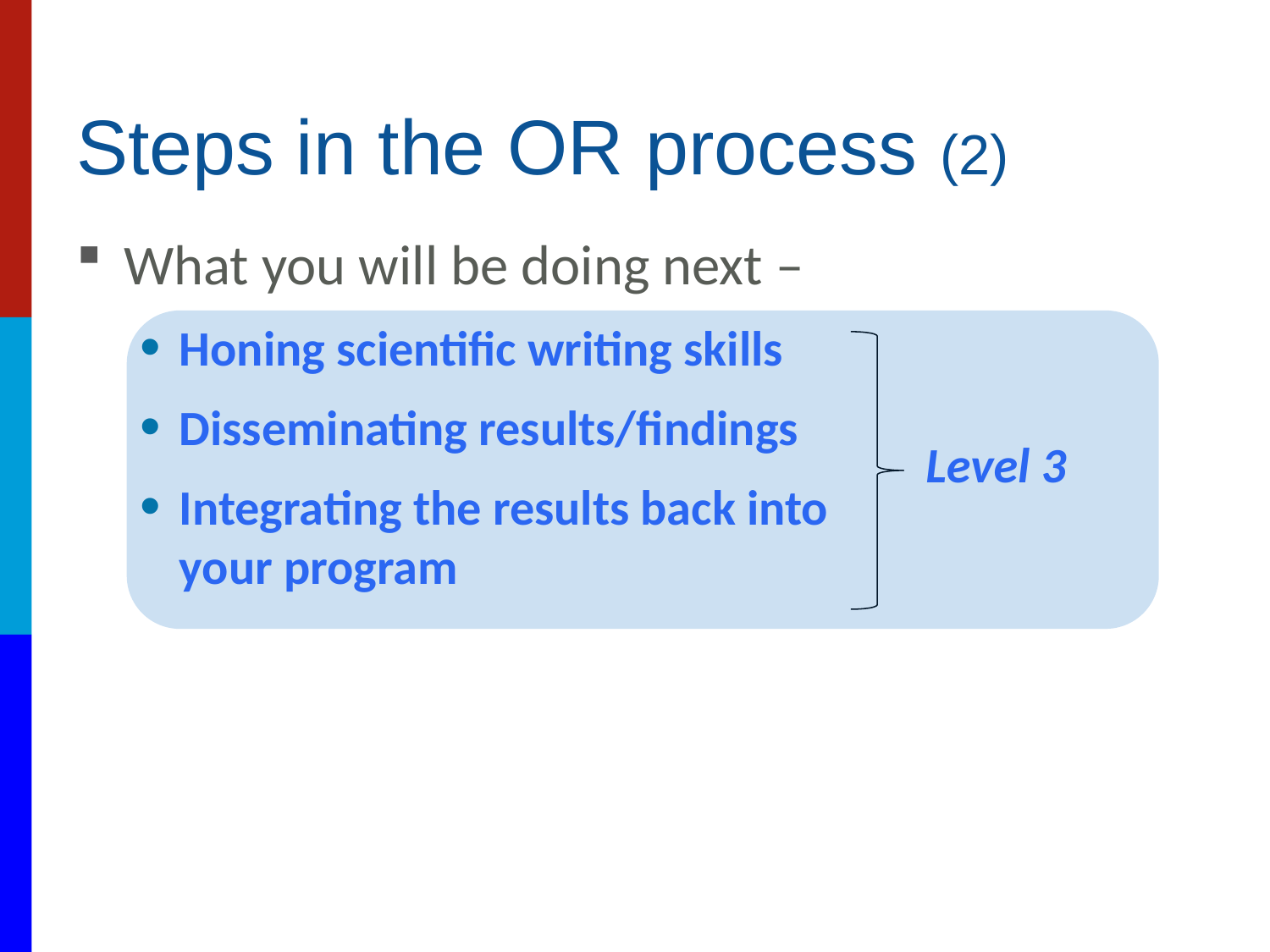

# Steps in the OR process (2)
What you will be doing next –
Honing scientific writing skills
Disseminating results/findings
Integrating the results back into your program

Level 3